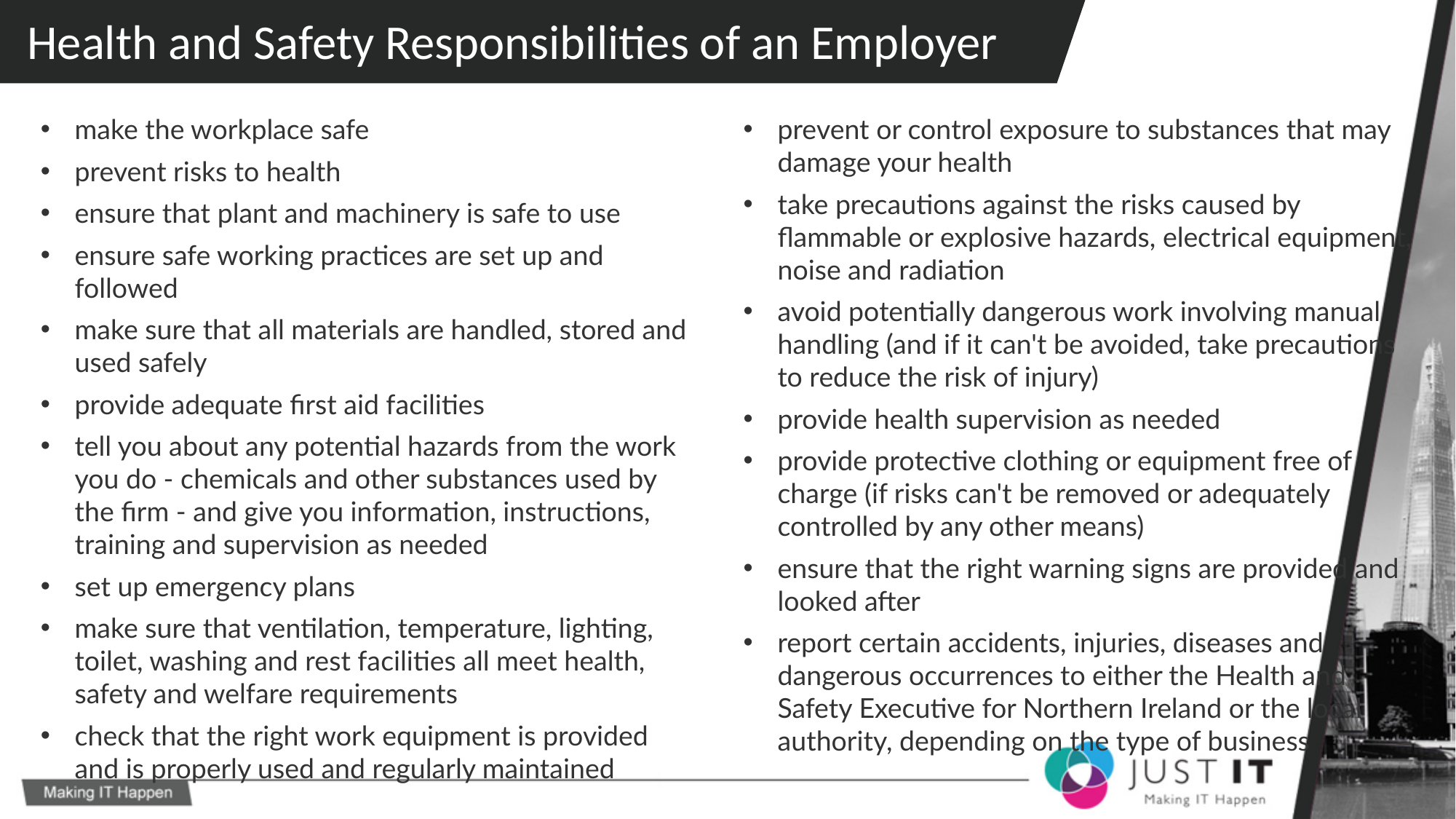

Health and Safety Responsibilities of an Employer
make the workplace safe
prevent risks to health
ensure that plant and machinery is safe to use
ensure safe working practices are set up and followed
make sure that all materials are handled, stored and used safely
provide adequate first aid facilities
tell you about any potential hazards from the work you do - chemicals and other substances used by the firm - and give you information, instructions, training and supervision as needed
set up emergency plans
make sure that ventilation, temperature, lighting, toilet, washing and rest facilities all meet health, safety and welfare requirements
check that the right work equipment is provided and is properly used and regularly maintained
prevent or control exposure to substances that may damage your health
take precautions against the risks caused by flammable or explosive hazards, electrical equipment, noise and radiation
avoid potentially dangerous work involving manual handling (and if it can't be avoided, take precautions to reduce the risk of injury)
provide health supervision as needed
provide protective clothing or equipment free of charge (if risks can't be removed or adequately controlled by any other means)
ensure that the right warning signs are provided and looked after
report certain accidents, injuries, diseases and dangerous occurrences to either the Health and Safety Executive for Northern Ireland or the local authority, depending on the type of business